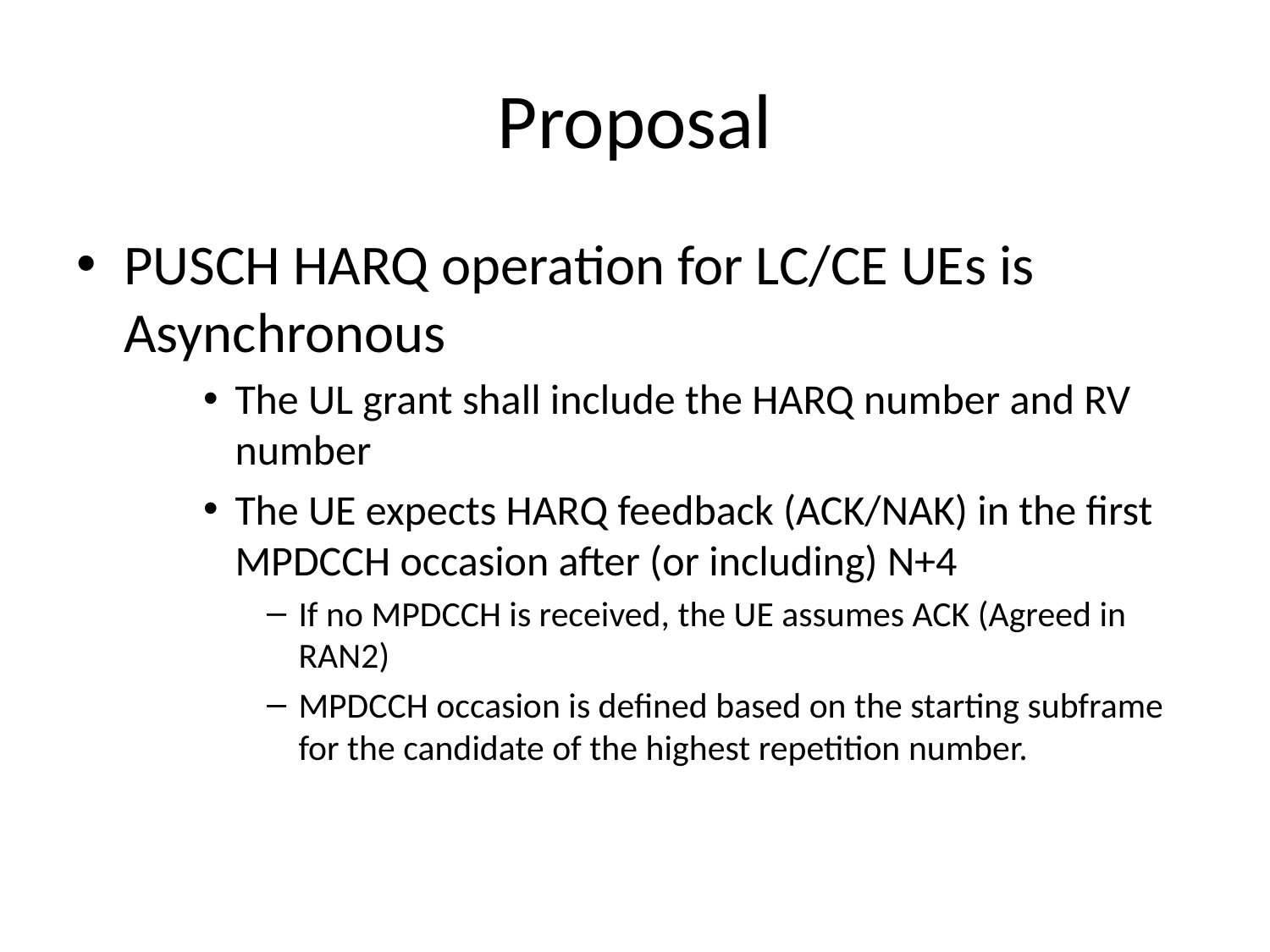

# Proposal
PUSCH HARQ operation for LC/CE UEs is Asynchronous
The UL grant shall include the HARQ number and RV number
The UE expects HARQ feedback (ACK/NAK) in the first MPDCCH occasion after (or including) N+4
If no MPDCCH is received, the UE assumes ACK (Agreed in RAN2)
MPDCCH occasion is defined based on the starting subframe for the candidate of the highest repetition number.